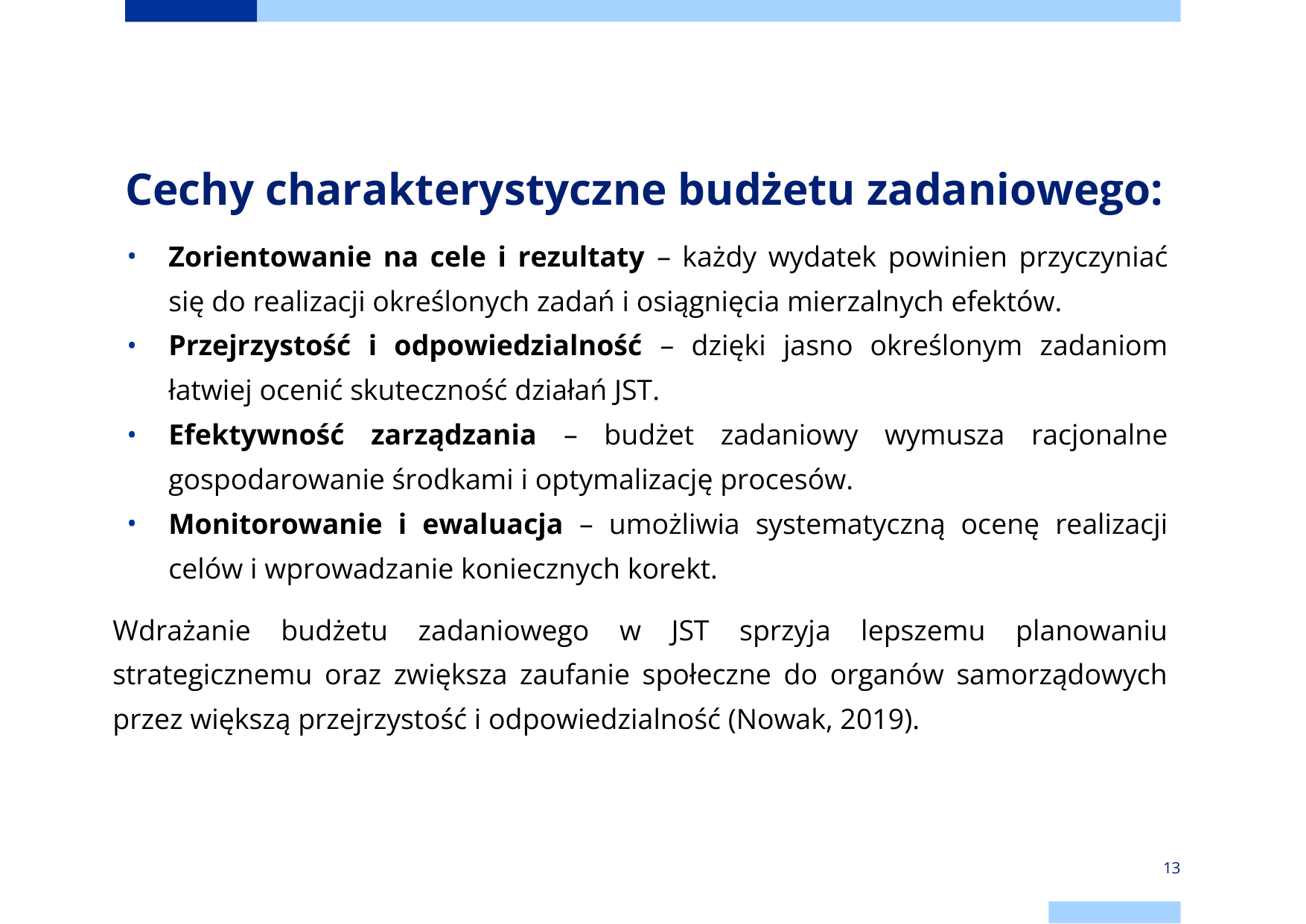

# Cechy charakterystyczne budżetu zadaniowego:
Zorientowanie na cele i rezultaty – każdy wydatek powinien przyczyniać się do realizacji określonych zadań i osiągnięcia mierzalnych efektów.
Przejrzystość i odpowiedzialność – dzięki jasno określonym zadaniom łatwiej ocenić skuteczność działań JST.
Efektywność zarządzania – budżet zadaniowy wymusza racjonalne gospodarowanie środkami i optymalizację procesów.
Monitorowanie i ewaluacja – umożliwia systematyczną ocenę realizacji celów i wprowadzanie koniecznych korekt.
Wdrażanie budżetu zadaniowego w JST sprzyja lepszemu planowaniu strategicznemu oraz zwiększa zaufanie społeczne do organów samorządowych przez większą przejrzystość i odpowiedzialność (Nowak, 2019).
13